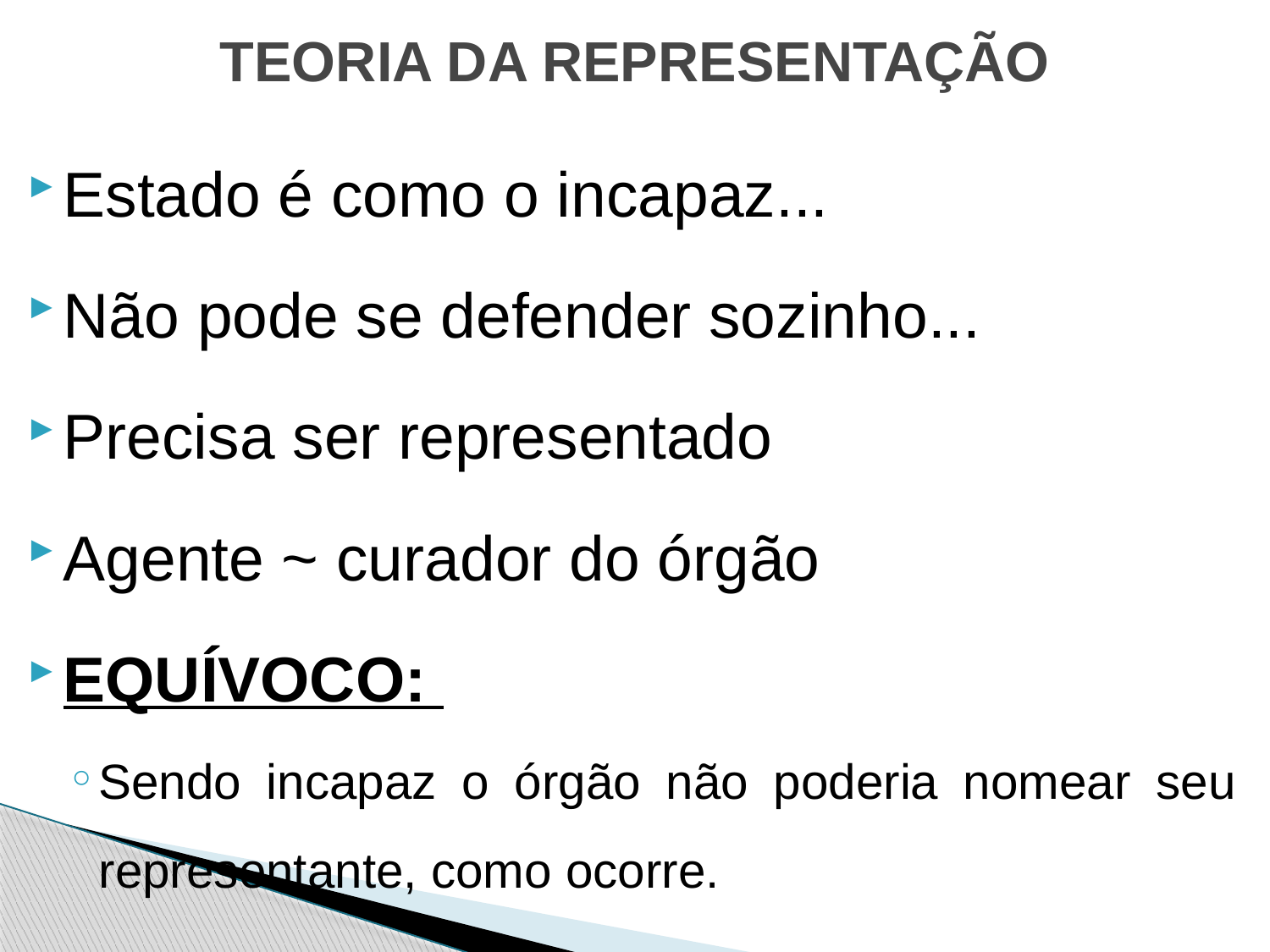

# TEORIA DA REPRESENTAÇÃO
Estado é como o incapaz...
Não pode se defender sozinho...
Precisa ser representado
Agente ~ curador do órgão
EQUÍVOCO:
Sendo incapaz o órgão não poderia nomear seu representante, como ocorre.